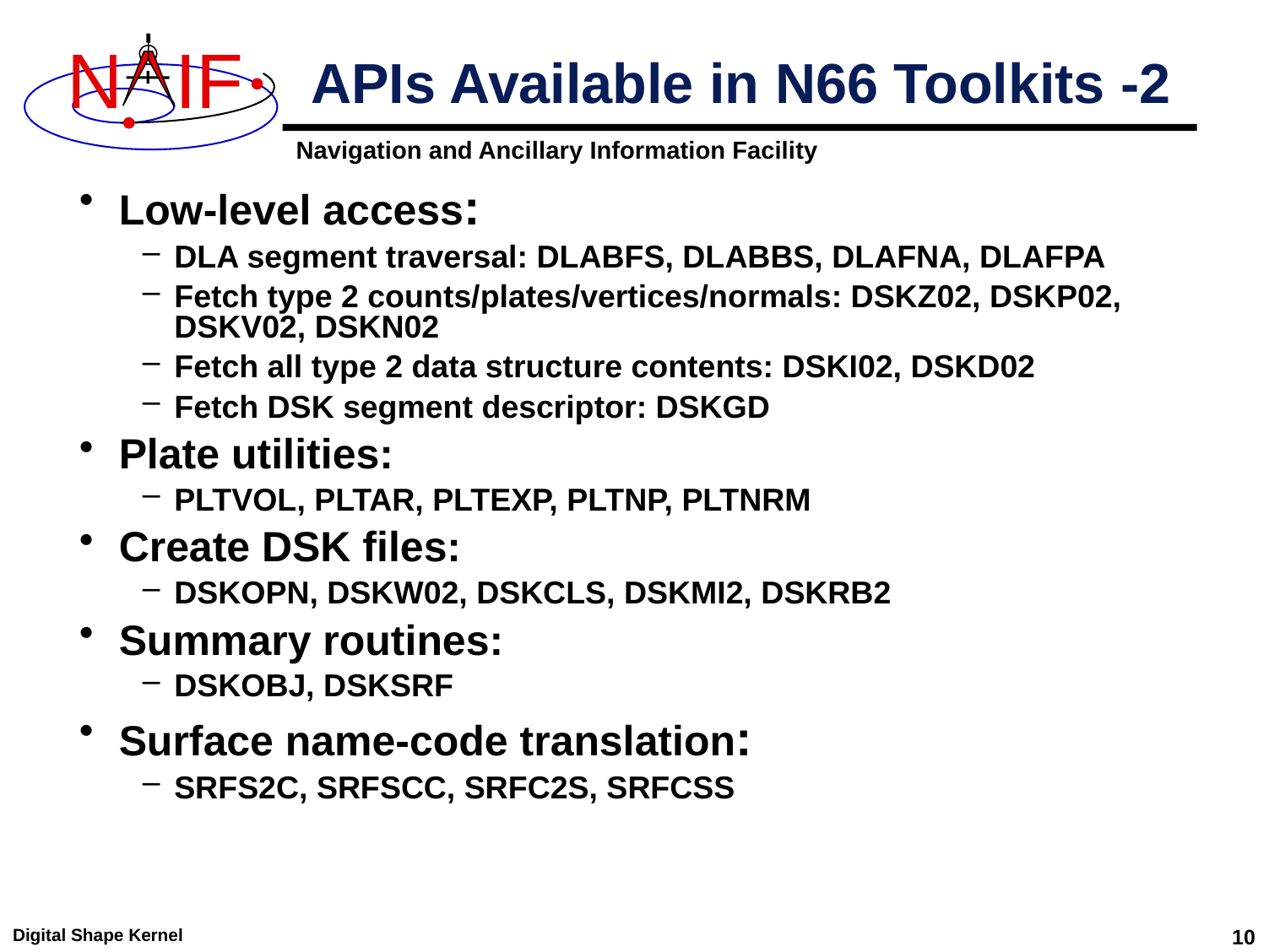

# APIs Available in N66 Toolkits -2
Low-level access:
DLA segment traversal: DLABFS, DLABBS, DLAFNA, DLAFPA
Fetch type 2 counts/plates/vertices/normals: DSKZ02, DSKP02, DSKV02, DSKN02
Fetch all type 2 data structure contents: DSKI02, DSKD02
Fetch DSK segment descriptor: DSKGD
Plate utilities:
PLTVOL, PLTAR, PLTEXP, PLTNP, PLTNRM
Create DSK files:
DSKOPN, DSKW02, DSKCLS, DSKMI2, DSKRB2
Summary routines:
DSKOBJ, DSKSRF
Surface name-code translation:
SRFS2C, SRFSCC, SRFC2S, SRFCSS

Digital Shape Kernel
10